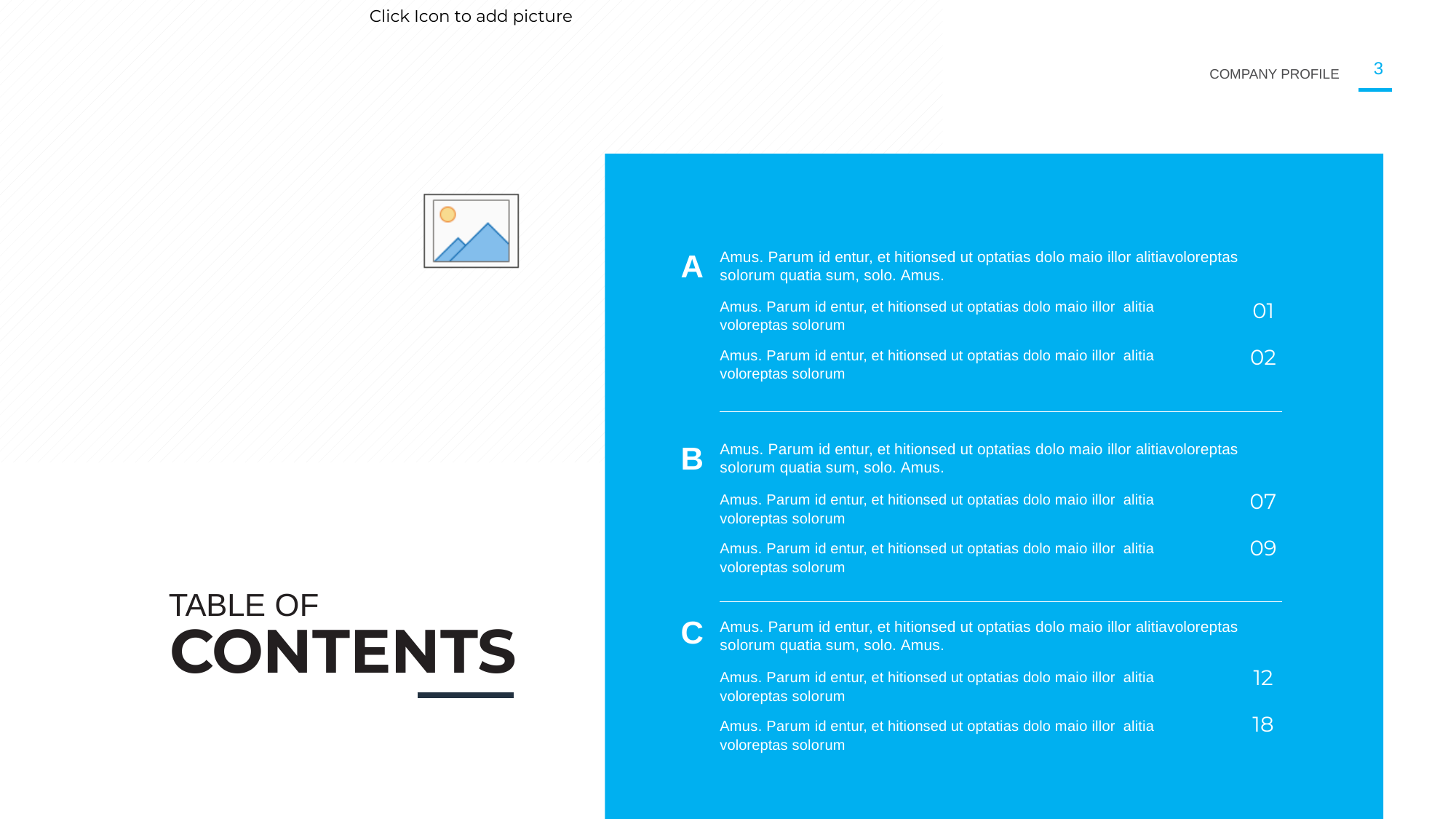

A
Amus. Parum id entur, et hitionsed ut optatias dolo maio illor alitiavoloreptas solorum quatia sum, solo. Amus.
Amus. Parum id entur, et hitionsed ut optatias dolo maio illor  alitia voloreptas solorum
Amus. Parum id entur, et hitionsed ut optatias dolo maio illor  alitia voloreptas solorum
01
02

B
Amus. Parum id entur, et hitionsed ut optatias dolo maio illor alitiavoloreptas solorum quatia sum, solo. Amus.
07
Amus. Parum id entur, et hitionsed ut optatias dolo maio illor  alitia voloreptas solorum
Amus. Parum id entur, et hitionsed ut optatias dolo maio illor  alitia voloreptas solorum
09
TABLE OF

C
CONTENTS
Amus. Parum id entur, et hitionsed ut optatias dolo maio illor alitiavoloreptas solorum quatia sum, solo. Amus.
12
Amus. Parum id entur, et hitionsed ut optatias dolo maio illor  alitia voloreptas solorum
Amus. Parum id entur, et hitionsed ut optatias dolo maio illor  alitia voloreptas solorum

18